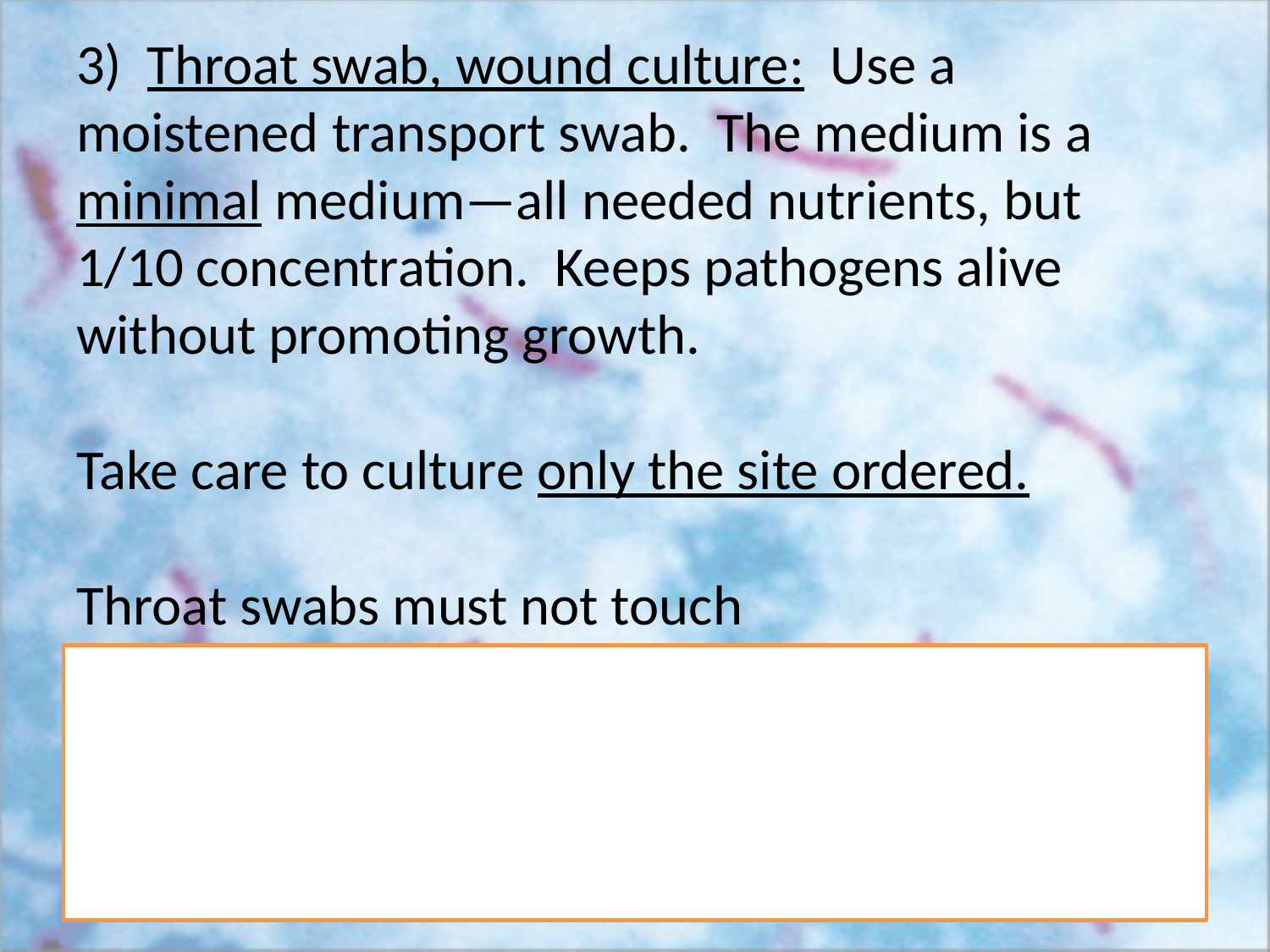

3)  Throat swab, wound culture:  Use a moistened transport swab.  The medium is a minimal medium—all needed nutrients, but 1/10 concentration.  Keeps pathogens alive without promoting growth.
Take care to culture only the site ordered.
Throat swabs must not touch